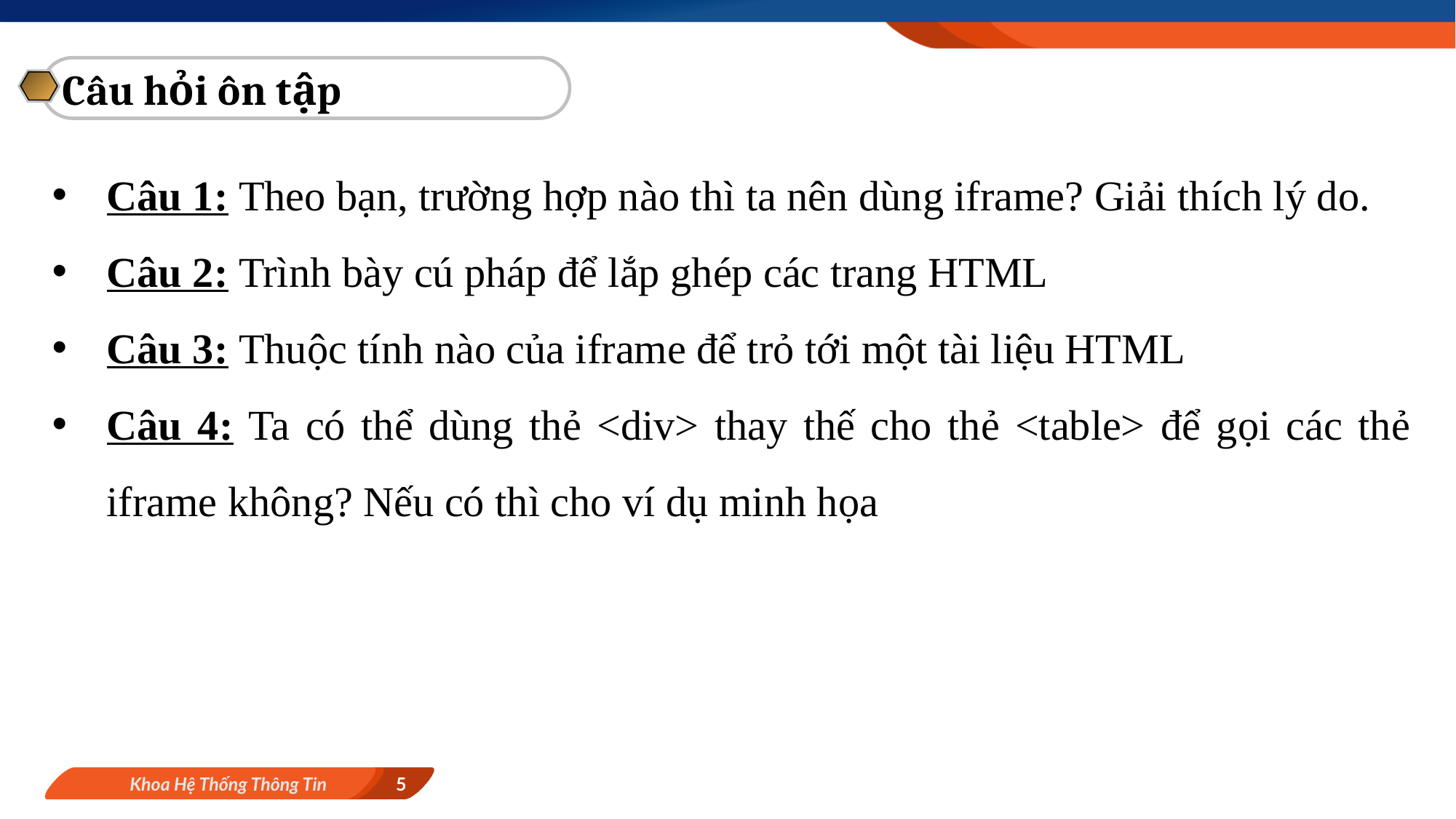

Câu hỏi ôn tập

Câu 1: Theo bạn, trường hợp nào thì ta nên dùng iframe? Giải thích lý do.
Câu 2: Trình bày cú pháp để lắp ghép các trang HTML
Câu 3: Thuộc tính nào của iframe để trỏ tới một tài liệu HTML
Câu 4: Ta có thể dùng thẻ <div> thay thế cho thẻ <table> để gọi các thẻ iframe không? Nếu có thì cho ví dụ minh họa
5
Khoa Hệ Thống Thông Tin